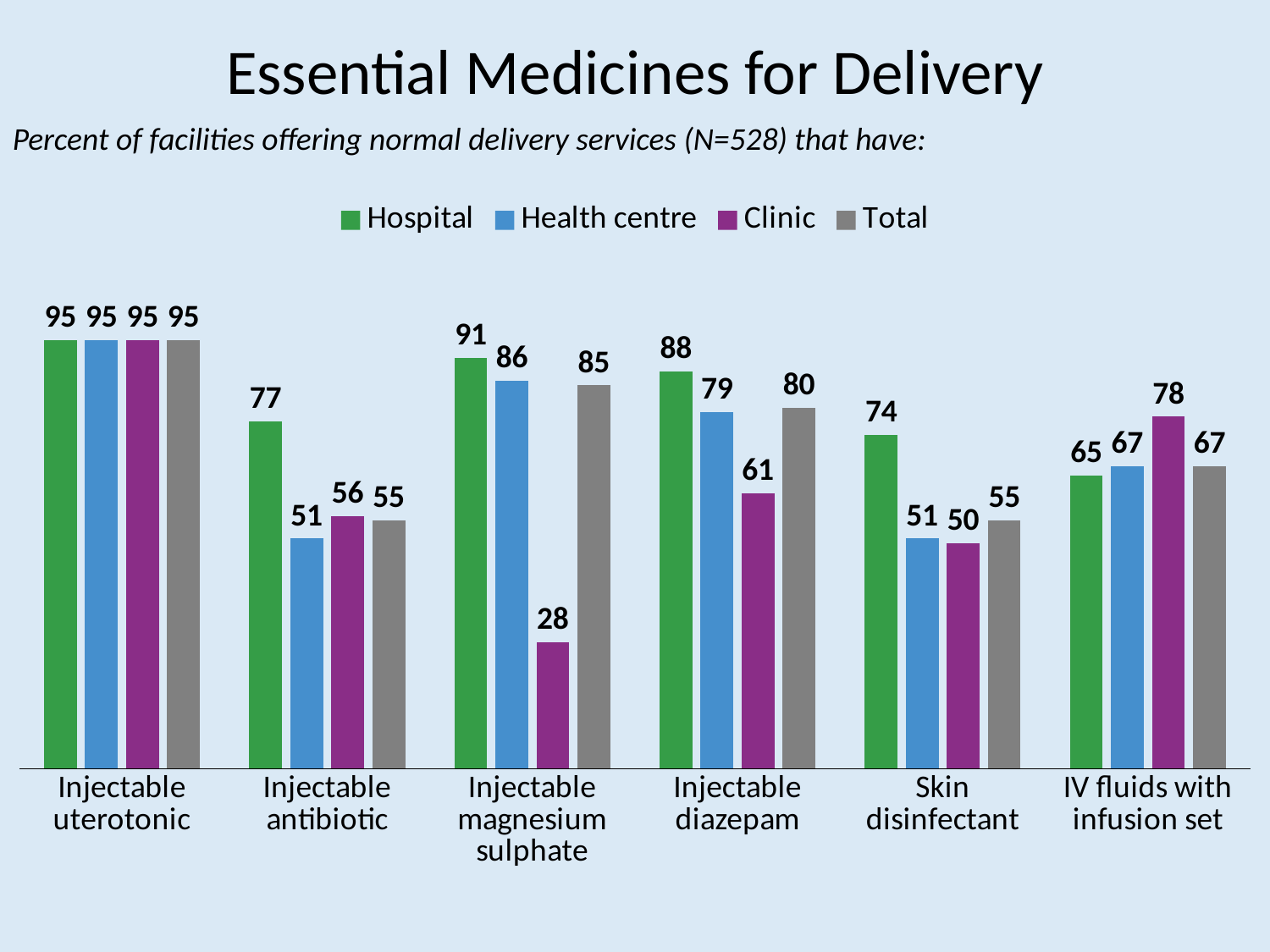

# Essential Medicines for Delivery
Percent of facilities offering normal delivery services (N=528) that have:

### Chart

| Category | Hospital | Health centre | Clinic | Total |
|---|---|---|---|---|
| Injectable uterotonic | 95.0 | 95.0 | 95.0 | 95.0 |
| Injectable antibiotic | 77.0 | 51.0 | 56.0 | 55.0 |
| Injectable magnesium sulphate | 91.0 | 86.0 | 28.0 | 85.0 |
| Injectable diazepam | 88.0 | 79.0 | 61.0 | 80.0 |
| Skin disinfectant | 74.0 | 51.0 | 50.0 | 55.0 |
| IV fluids with infusion set | 65.0 | 67.0 | 78.0 | 67.0 |